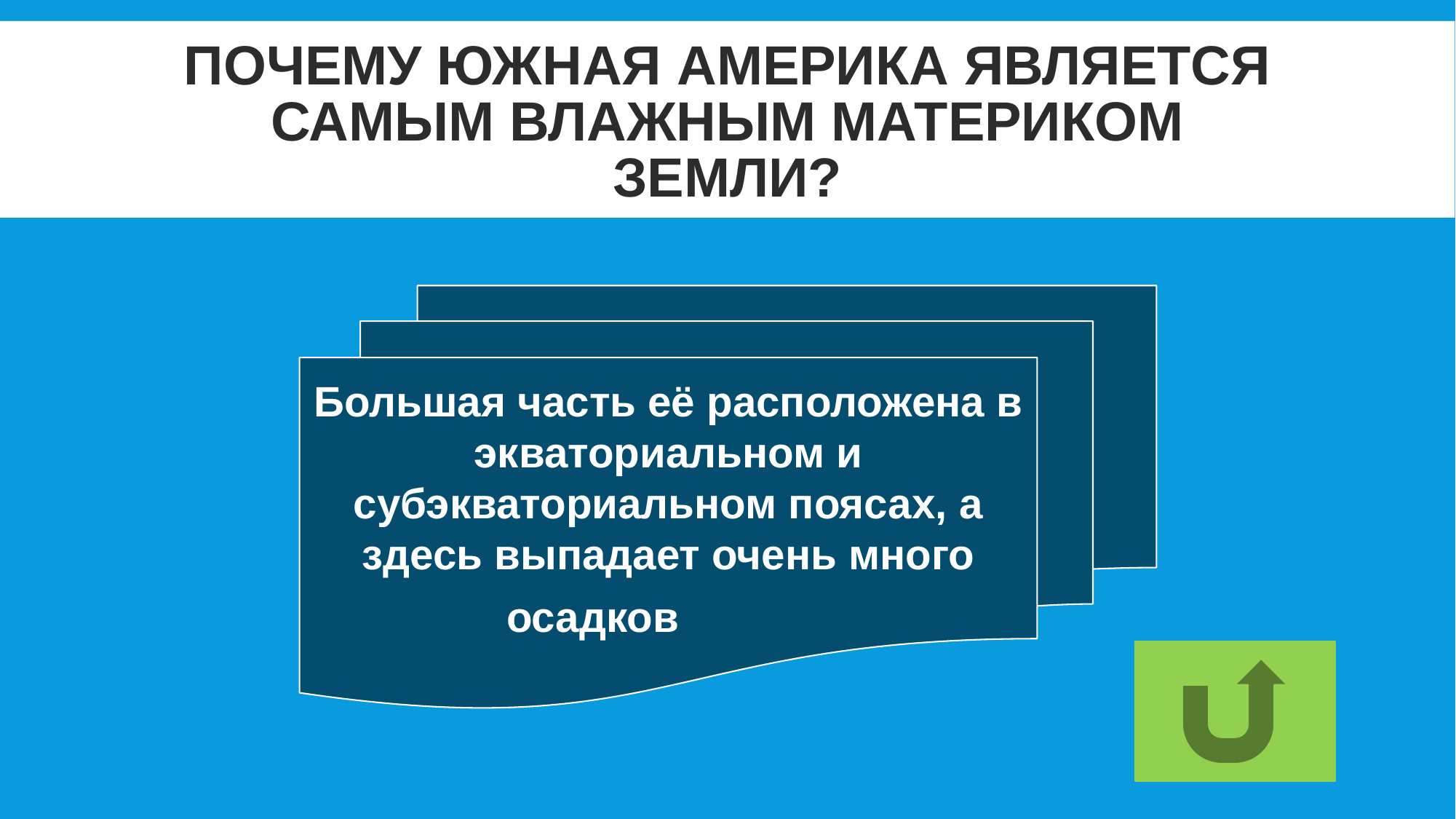

# Почему Южная Америка является самым влажным материком Земли?

Большая часть её расположена в экваториальном и субэкваториальном поясах, а здесь выпадает очень много осадков